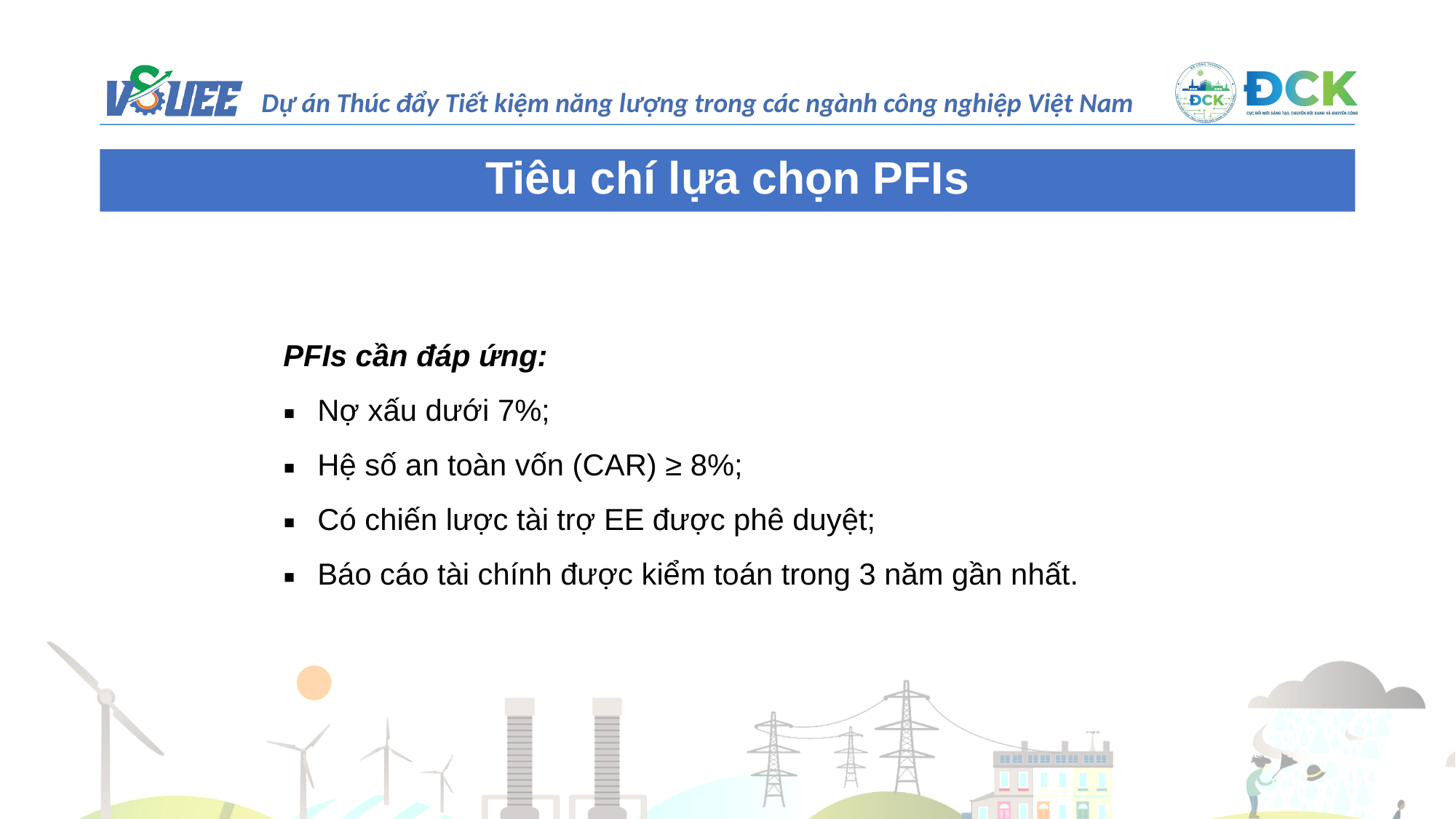

Tiêu chí lựa chọn PFIs
PFIs cần đáp ứng:
Nợ xấu dưới 7%;
Hệ số an toàn vốn (CAR) ≥ 8%;
Có chiến lược tài trợ EE được phê duyệt;
Báo cáo tài chính được kiểm toán trong 3 năm gần nhất.